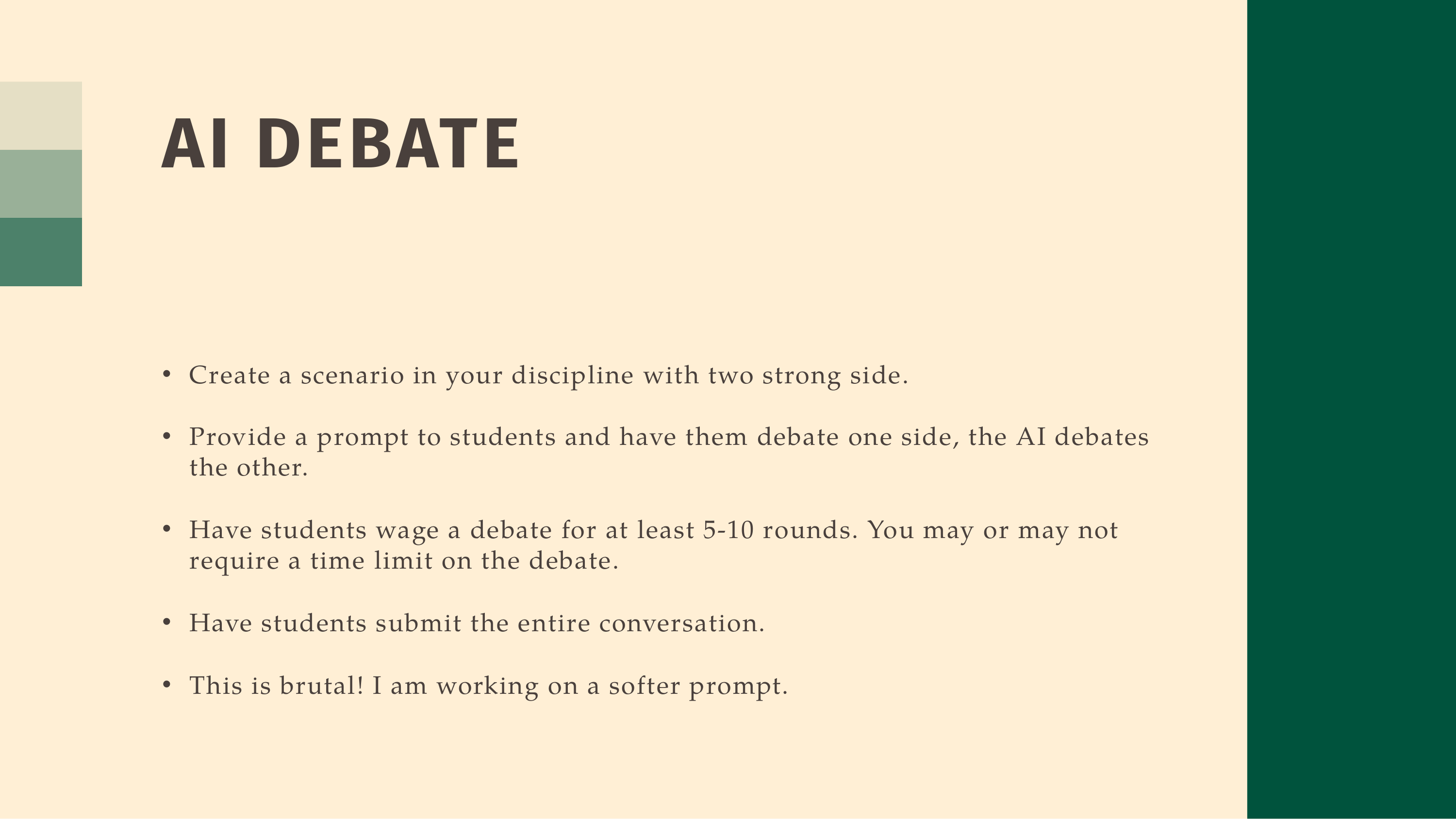

# AI DEBATE
Create a scenario in your discipline with two strong side.
Provide a prompt to students and have them debate one side, the AI debates the other.

Have students wage a debate for at least 5-10 rounds. You may or may not require a time limit on the debate.

Have students submit the entire conversation.

This is brutal! I am working on a softer prompt.